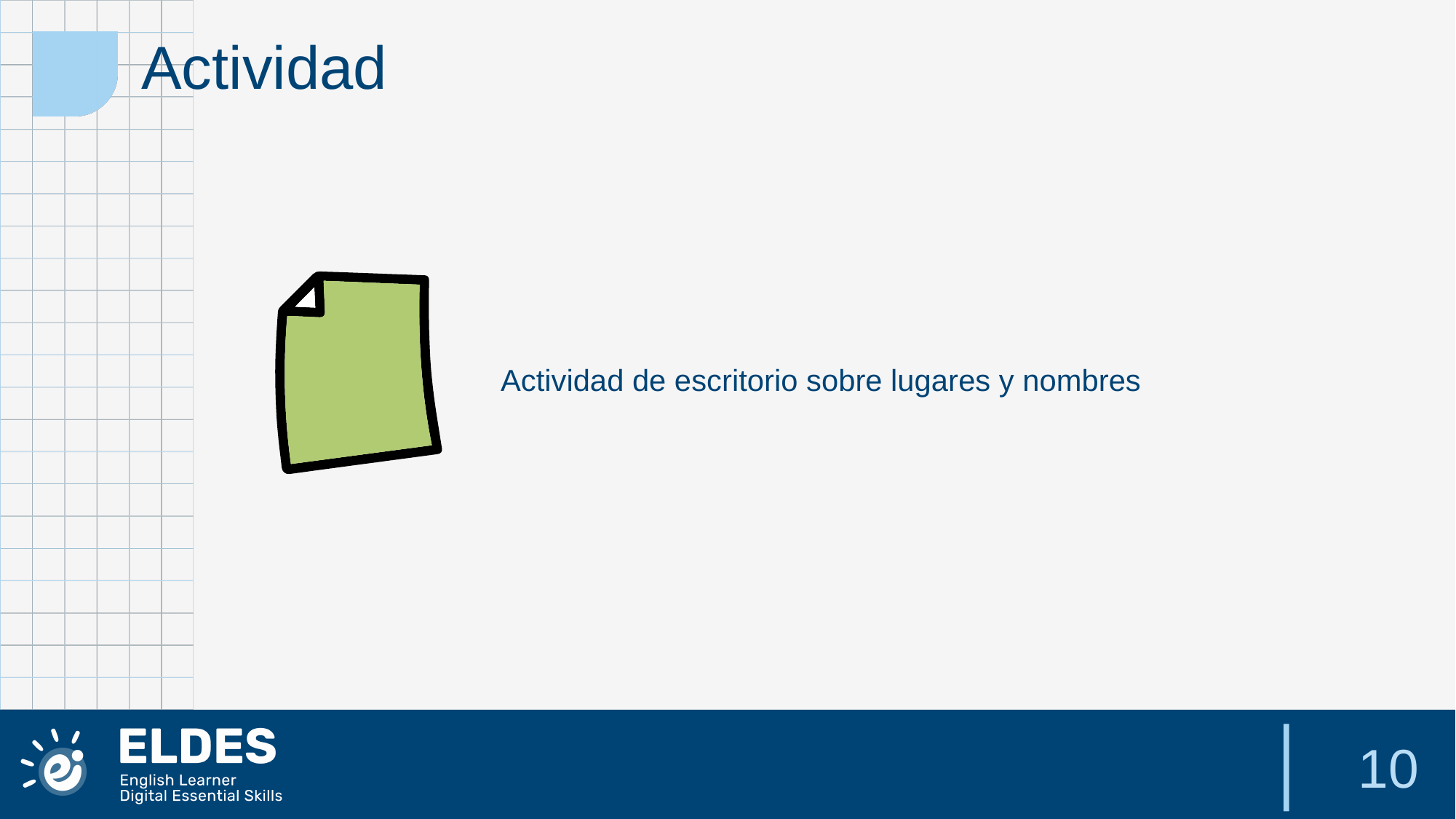

Actividad

Actividad de escritorio sobre lugares y nombres
10